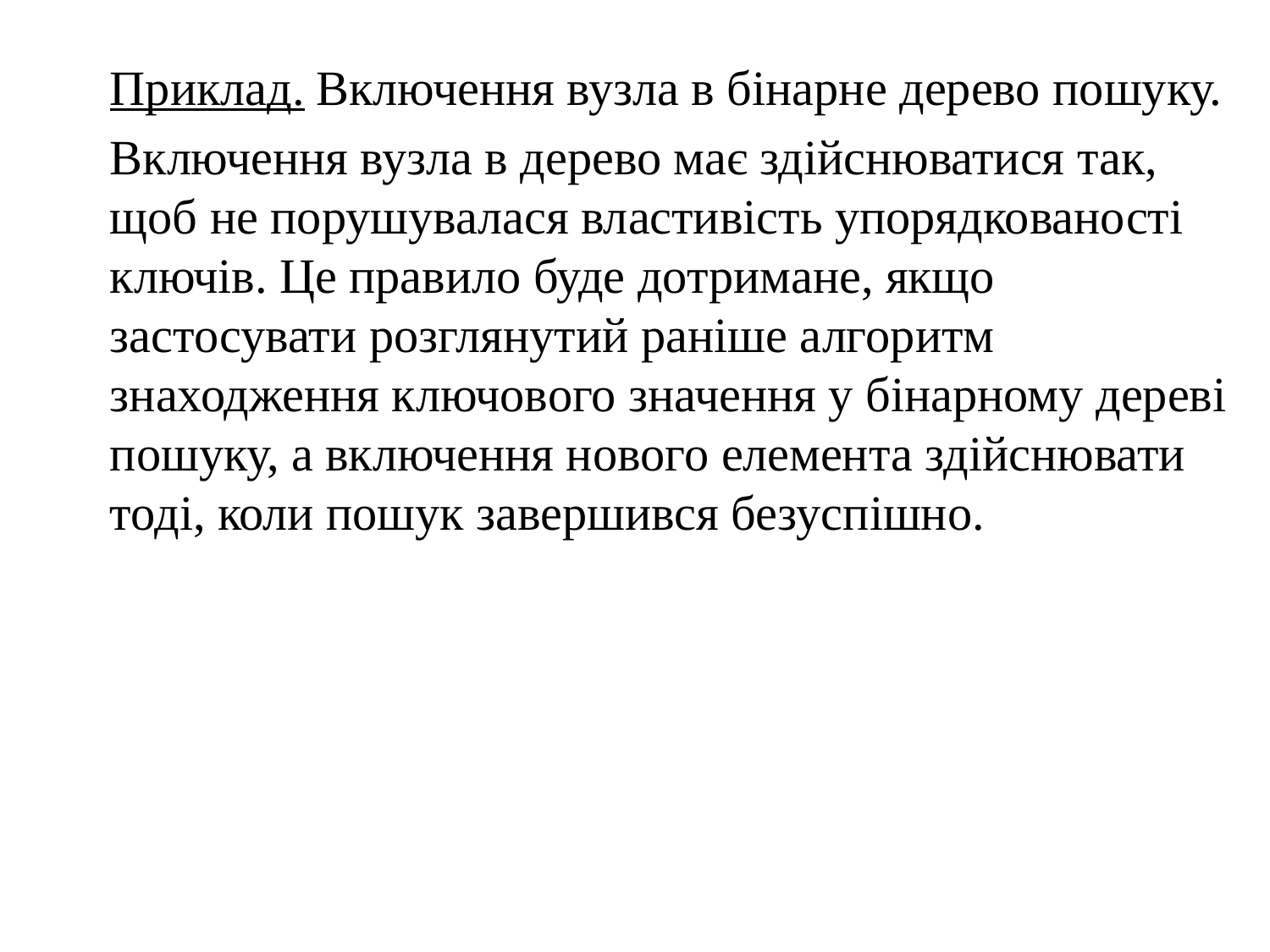

Приклад. Включення вузла в бінарне дерево пошуку.
	Включення вузла в дерево має здійснюватися так, щоб не порушувалася властивість упорядкованості ключів. Це правило буде дотримане, якщо застосувати розглянутий раніше алгоритм знаходження ключового значення у бінарному дереві пошуку, а включення нового елемента здійснювати тоді, коли пошук завершився безуспішно.